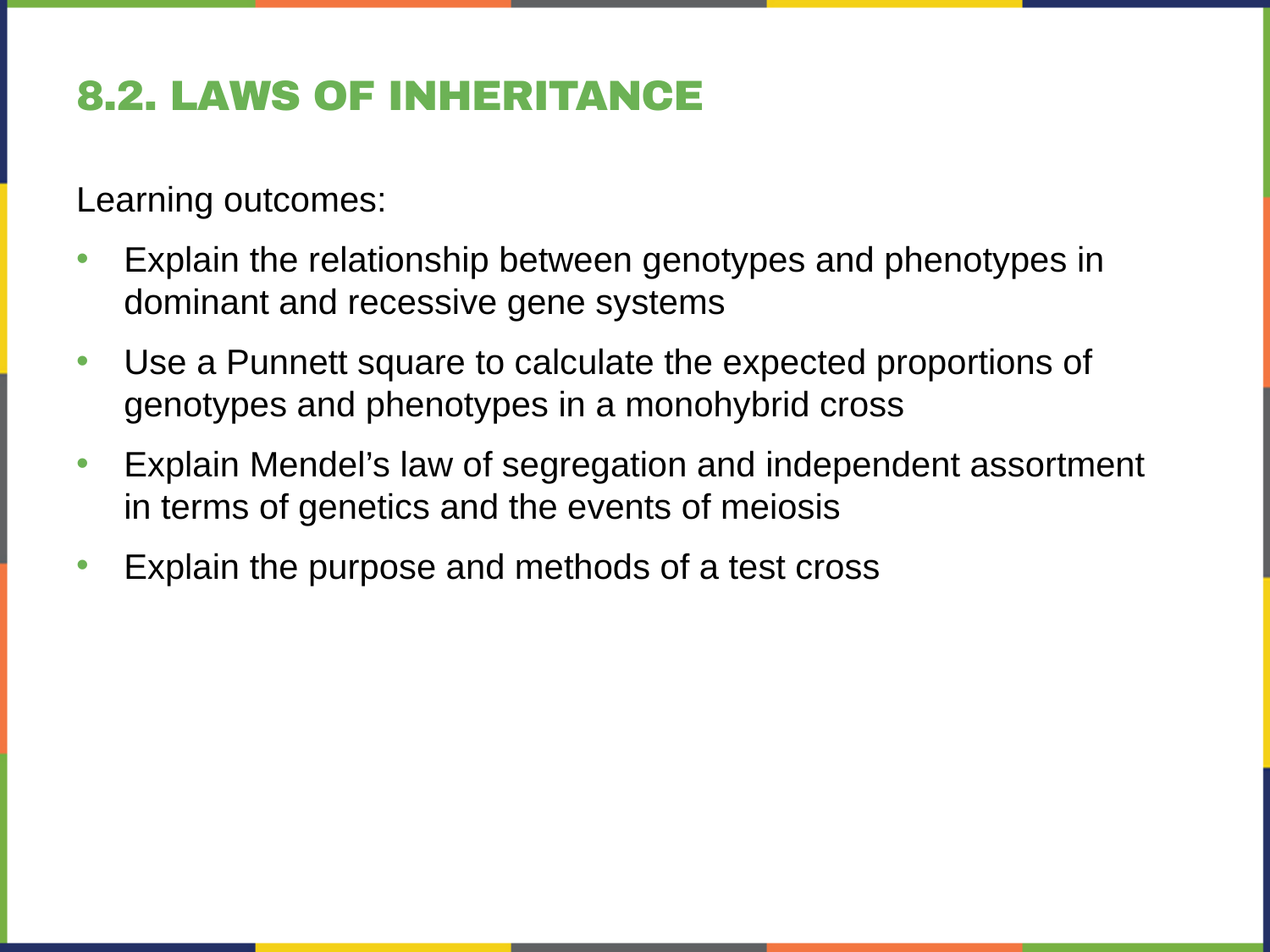

# 8.2. Laws of inheritance
Learning outcomes:
Explain the relationship between genotypes and phenotypes in dominant and recessive gene systems
Use a Punnett square to calculate the expected proportions of genotypes and phenotypes in a monohybrid cross
Explain Mendel’s law of segregation and independent assortment in terms of genetics and the events of meiosis
Explain the purpose and methods of a test cross